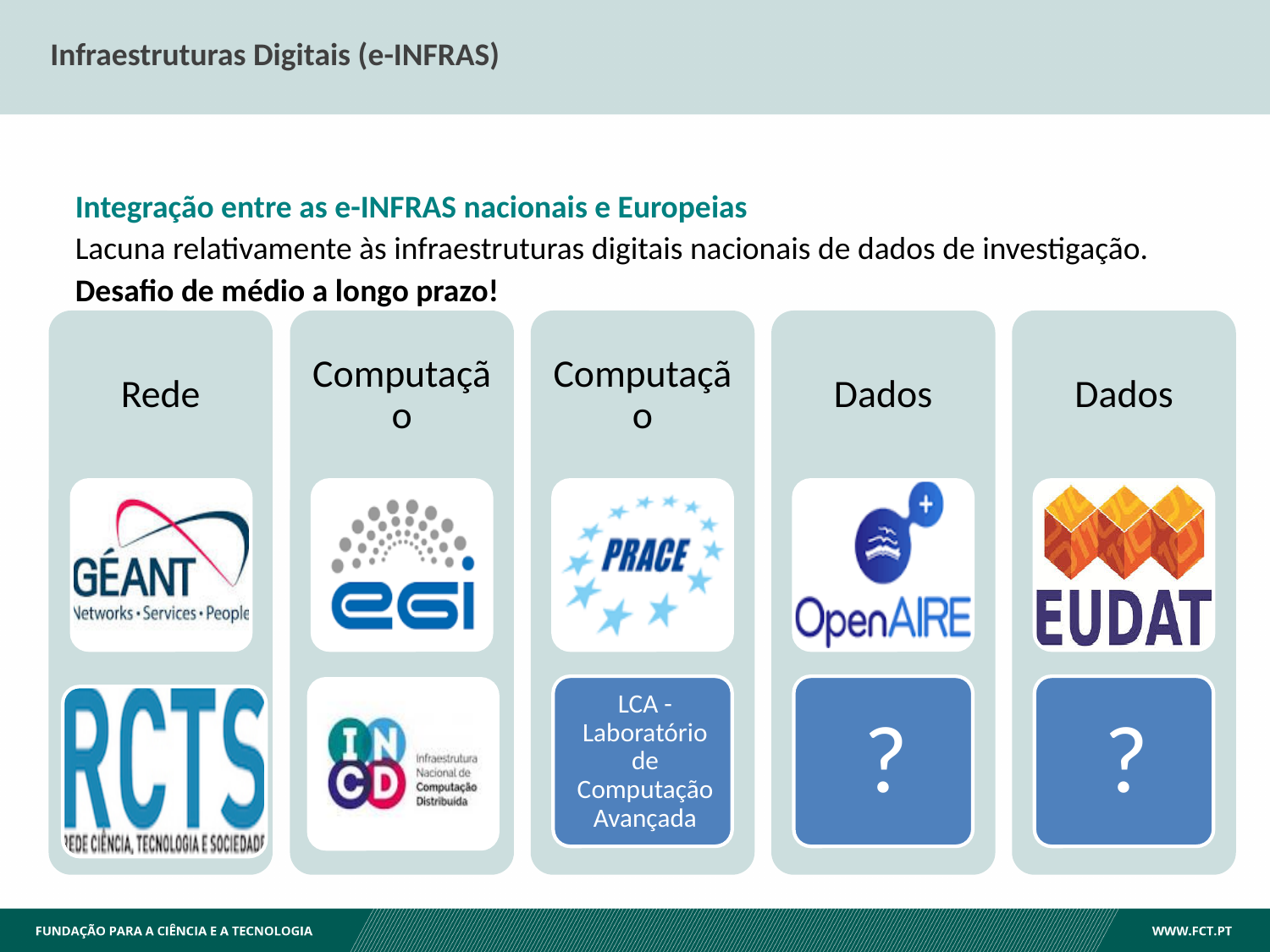

Infraestruturas Digitais (e-INFRAS)
Integração entre as e-INFRAS nacionais e Europeias
Lacuna relativamente às infraestruturas digitais nacionais de dados de investigação.
Desafio de médio a longo prazo!
Rede

Computação

Computação

LCA - Laboratório de Computação Avançada
Dados

?
Dados

?